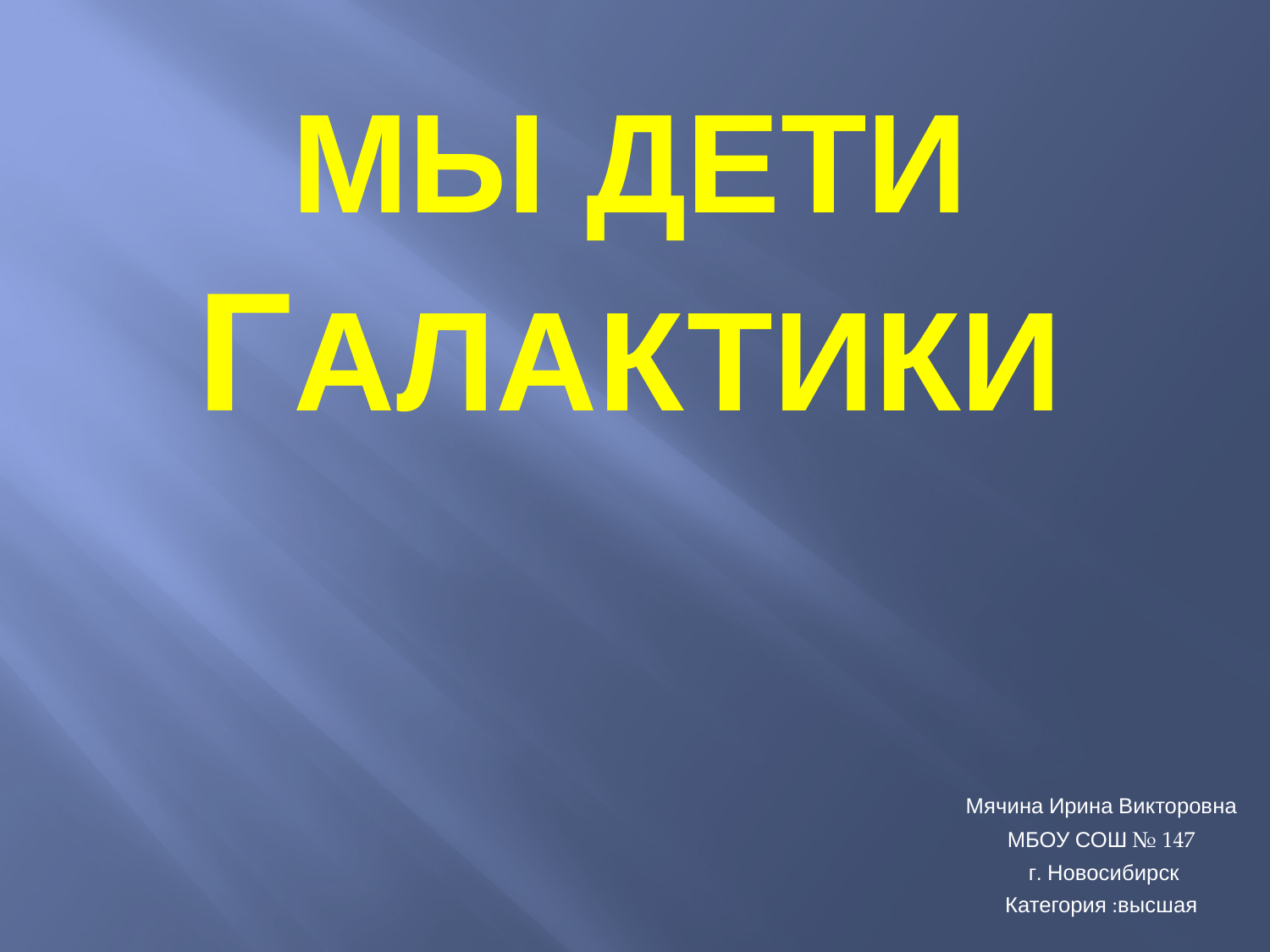

# Мы дети Галактики
Мячина Ирина Викторовна
МБОУ СОШ № 147
 г. Новосибирск
Категория :высшая